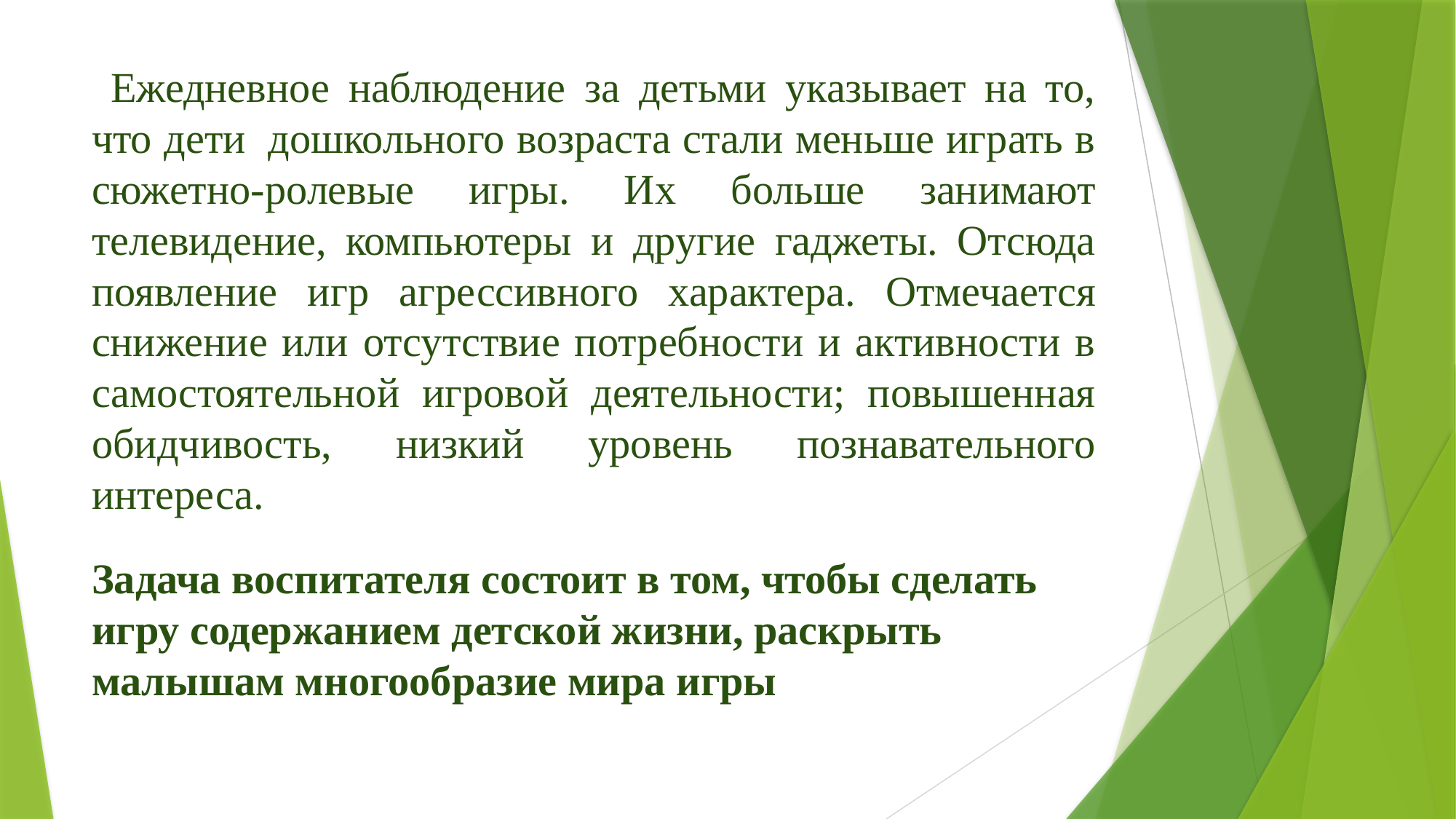

# Ежедневное наблюдение за детьми указывает на то, что дети  дошкольного возраста стали меньше играть в сюжетно-ролевые игры. Их больше занимают телевидение, компьютеры и другие гаджеты. Отсюда появление игр агрессивного характера. Отмечается снижение или отсутствие потребности и активности в самостоятельной игровой деятельности; повышенная обидчивость, низкий уровень познавательного интереса.
Задача воспитателя состоит в том, чтобы сделать игру содержанием детской жизни, раскрыть малышам многообразие мира игры